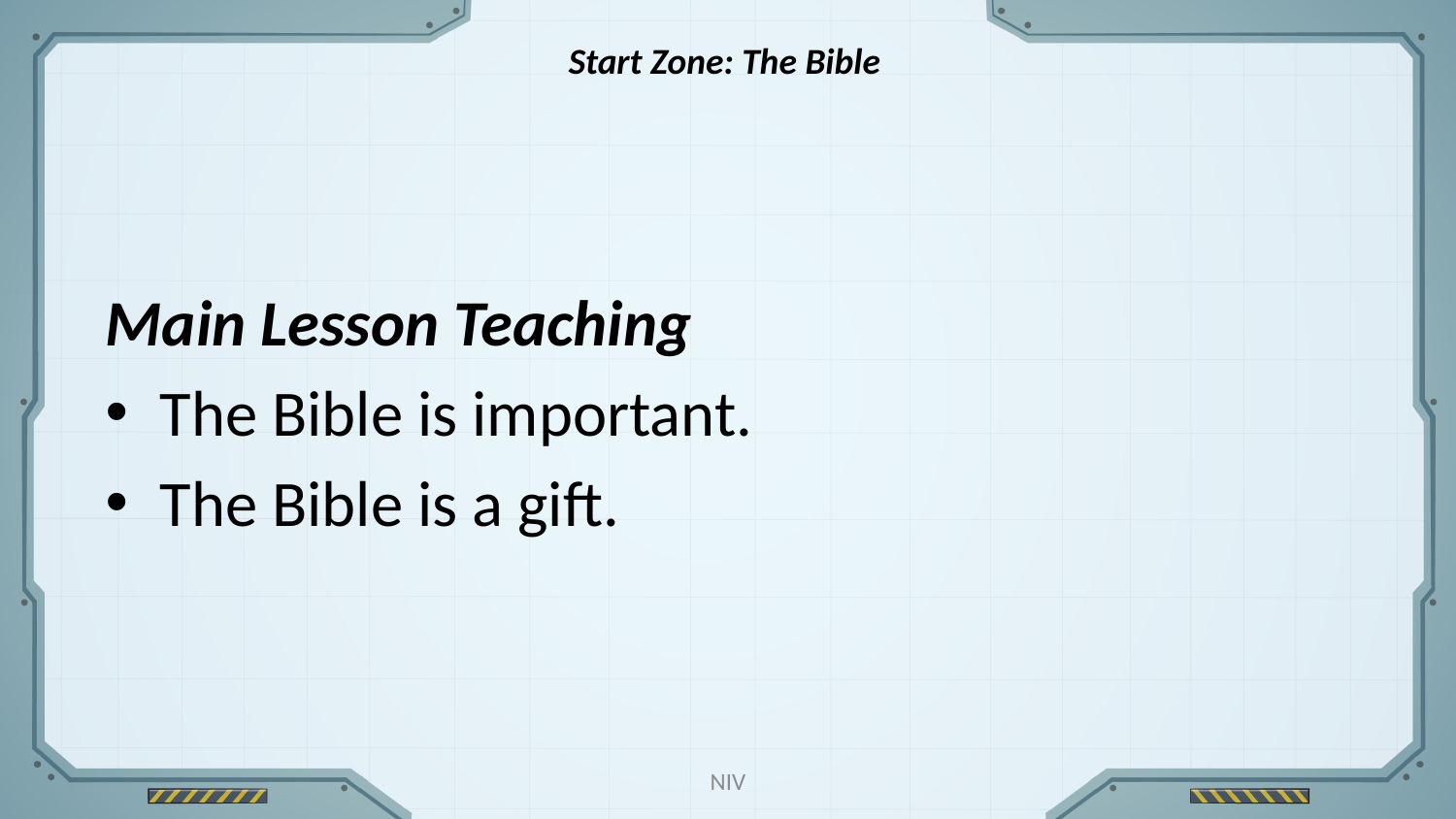

Start Zone: The Bible
Main Lesson Teaching
The Bible is important.
The Bible is a gift.
NIV